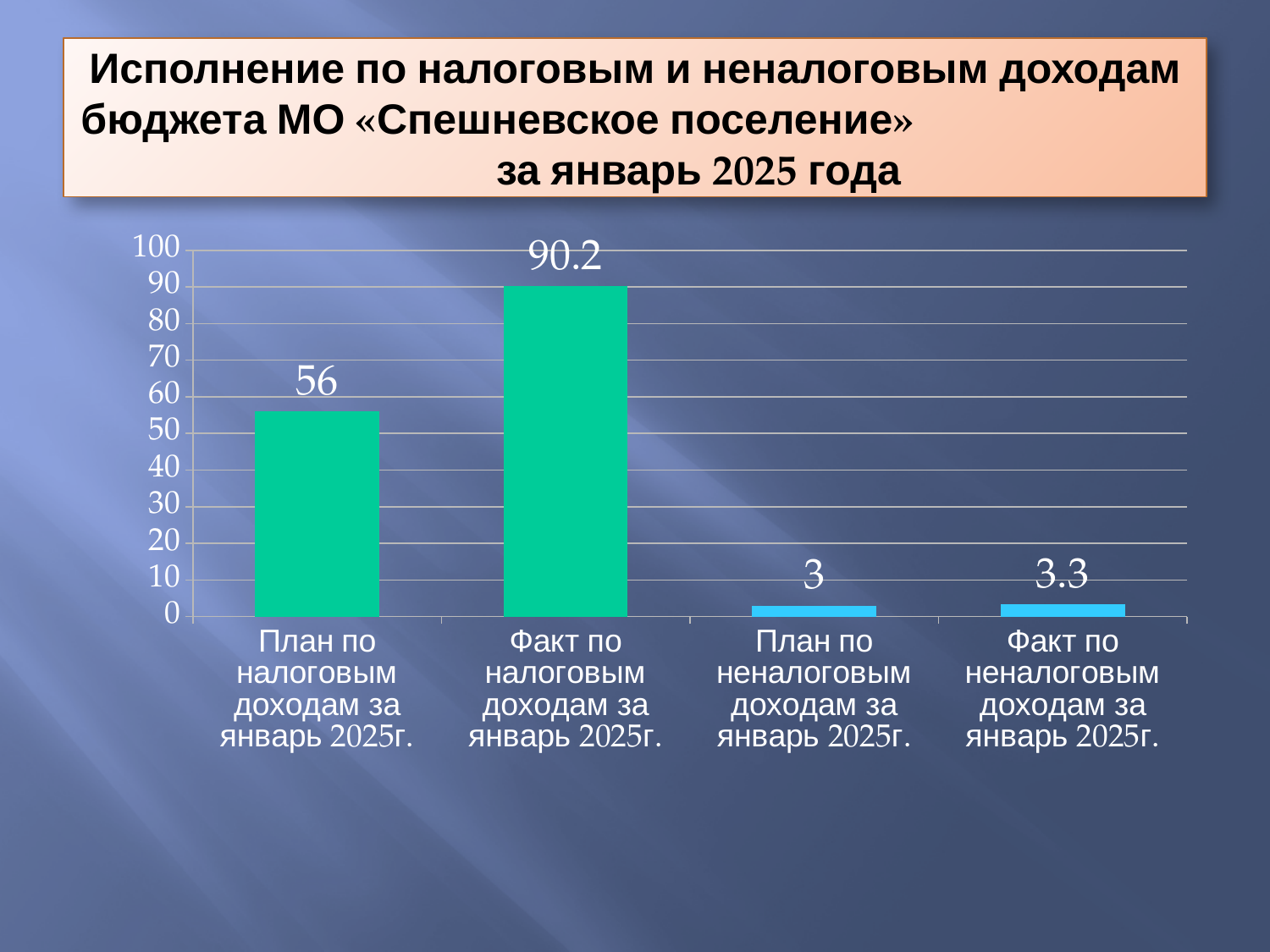

# Исполнение по налоговым и неналоговым доходам бюджета МО «Спешневское поселение»                                       за январь 2025 года

### Chart

| Category | Столбец1 |
|---|---|
| План по налоговым доходам за январь 2025г. | 56.0 |
| Факт по налоговым доходам за январь 2025г. | 90.2 |
| План по неналоговым доходам за январь 2025г. | 3.0 |
| Факт по неналоговым доходам за январь 2025г. | 3.3 |